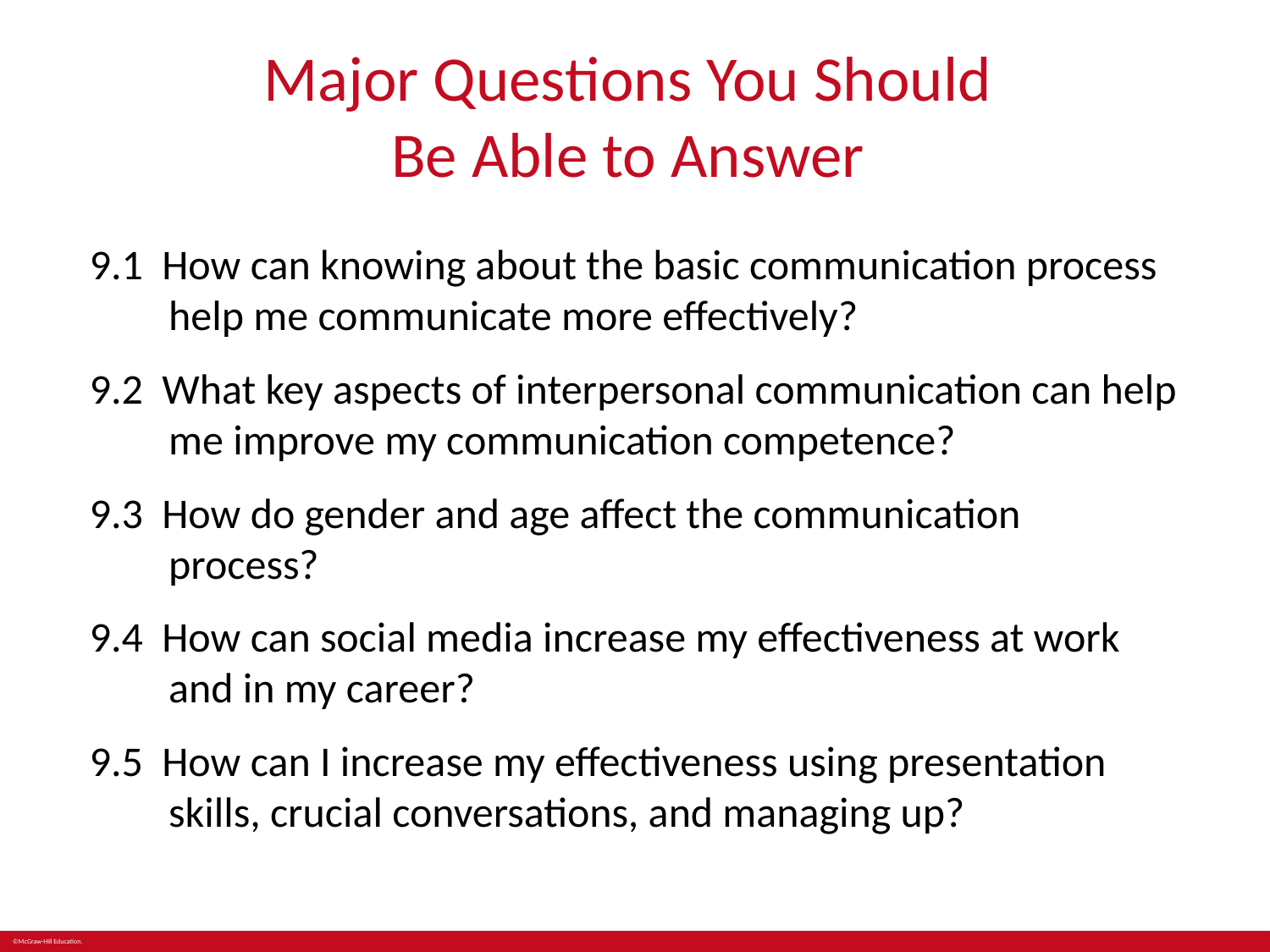

# Major Questions You Should Be Able to Answer
9.1  How can knowing about the basic communication process help me communicate more effectively?
9.2  What key aspects of interpersonal communication can help me improve my communication competence?
9.3  How do gender and age affect the communication process?
9.4  How can social media increase my effectiveness at work and in my career?
9.5  How can I increase my effectiveness using presentation skills, crucial conversations, and managing up?